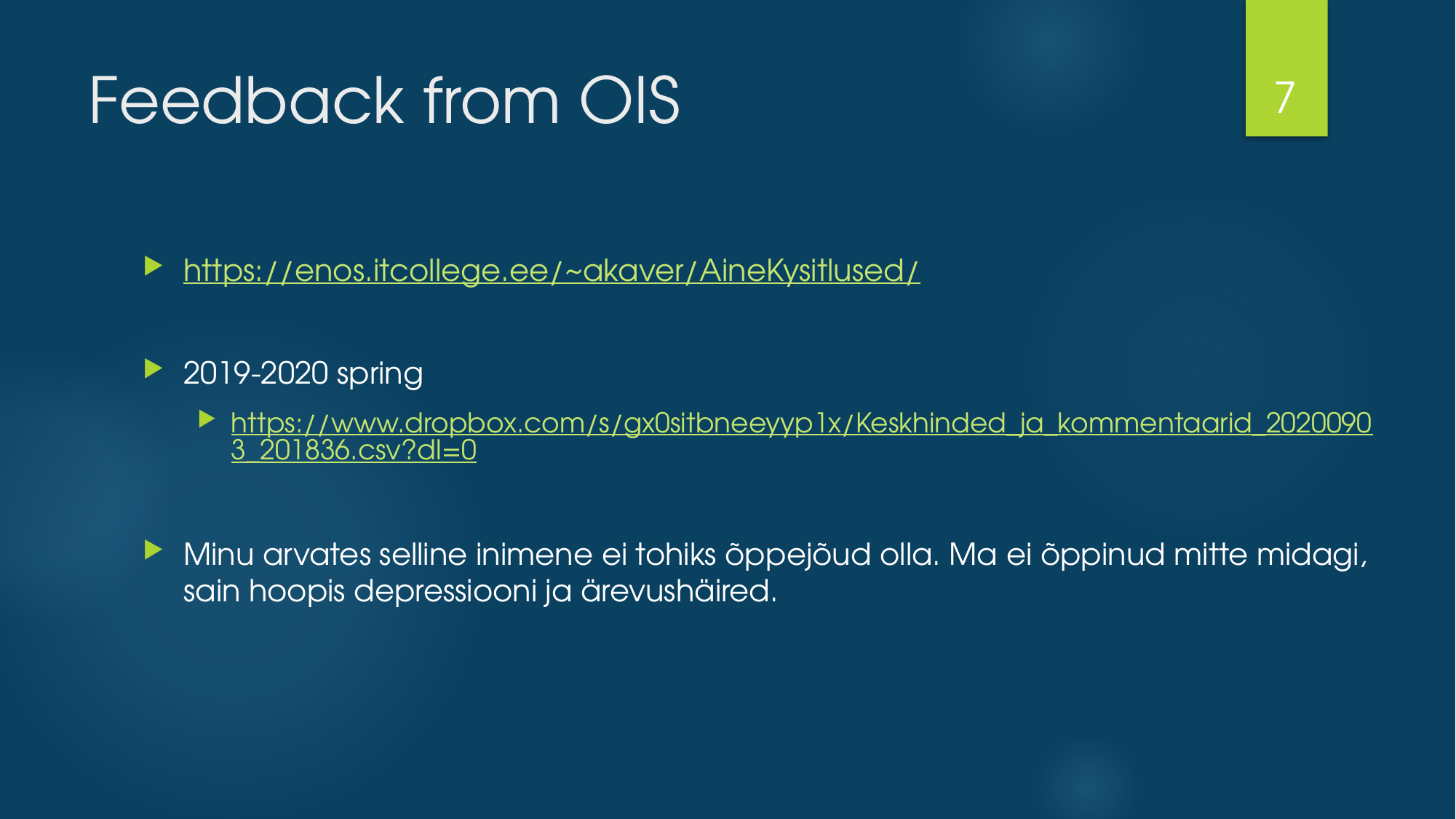

7
# Feedback from OIS
https://enos.itcollege.ee/~akaver/AineKysitlused/

2019-2020 spring
https://www.dropbox.com/s/gx0sitbneeyyp1x/Keskhinded_ja_kommentaarid_20200903_201836.csv?dl=0

Minu arvates selline inimene ei tohiks õppejõud olla. Ma ei õppinud mitte midagi, sain hoopis depressiooni ja ärevushäired.